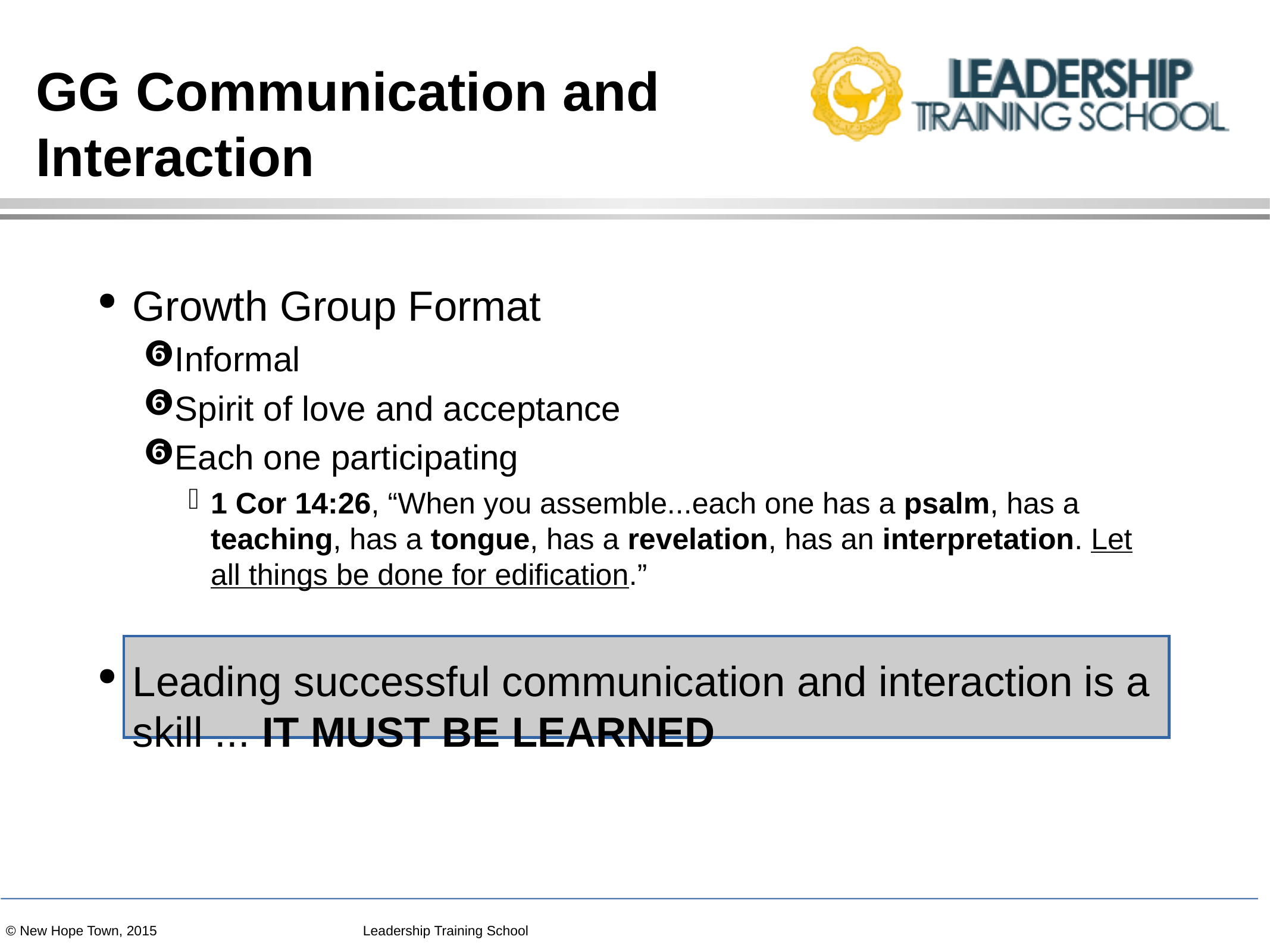

# GG Communication and Interaction
Growth Group Format
Informal
Spirit of love and acceptance
Each one participating
1 Cor 14:26, “When you assemble...each one has a psalm, has a teaching, has a tongue, has a revelation, has an interpretation. Let all things be done for edification.”

Leading successful communication and interaction is a skill ... IT MUST BE LEARNED

7